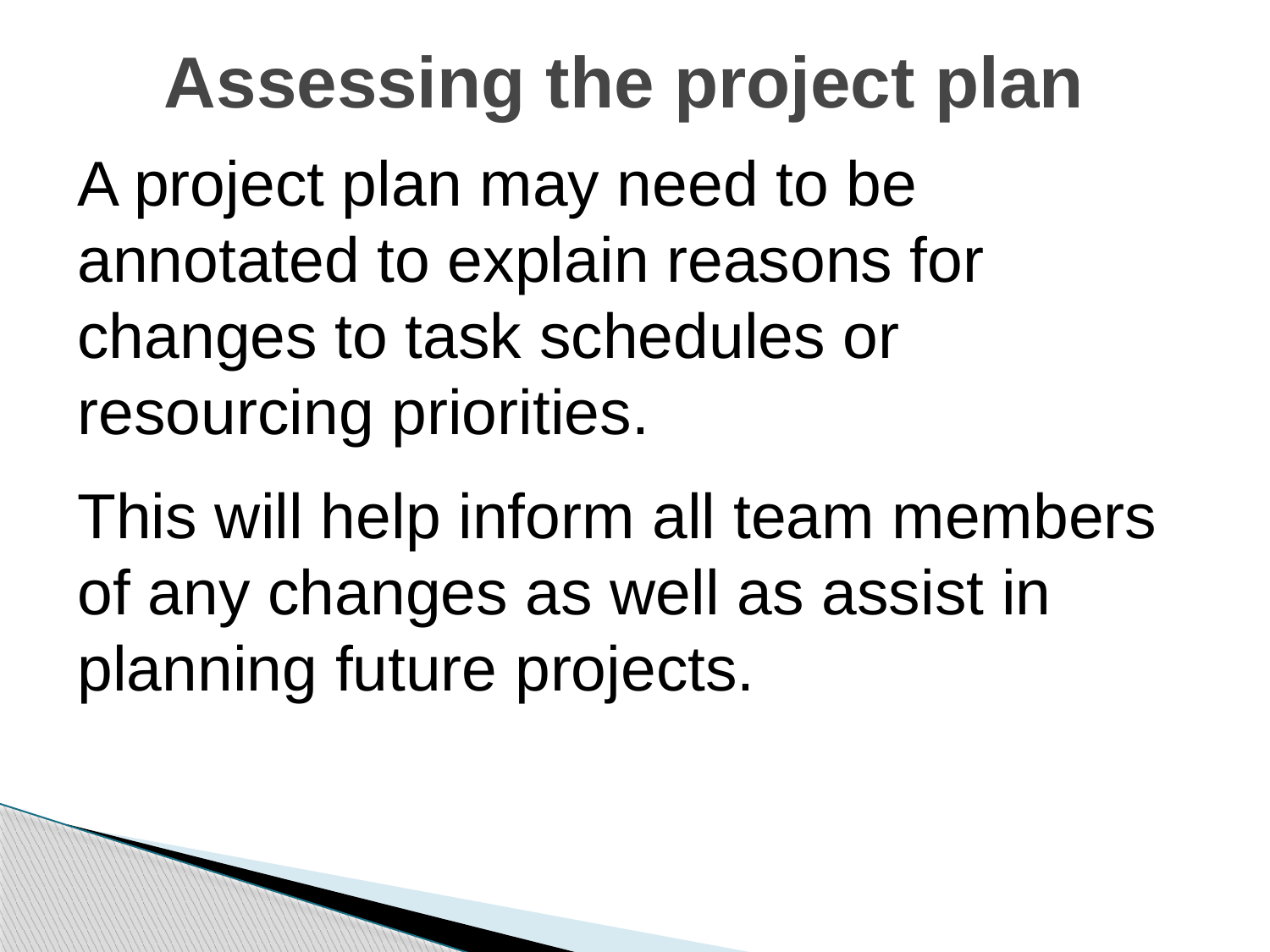

# Assessing the project plan
A project plan may need to be annotated to explain reasons for changes to task schedules or resourcing priorities.
This will help inform all team members of any changes as well as assist in planning future projects.